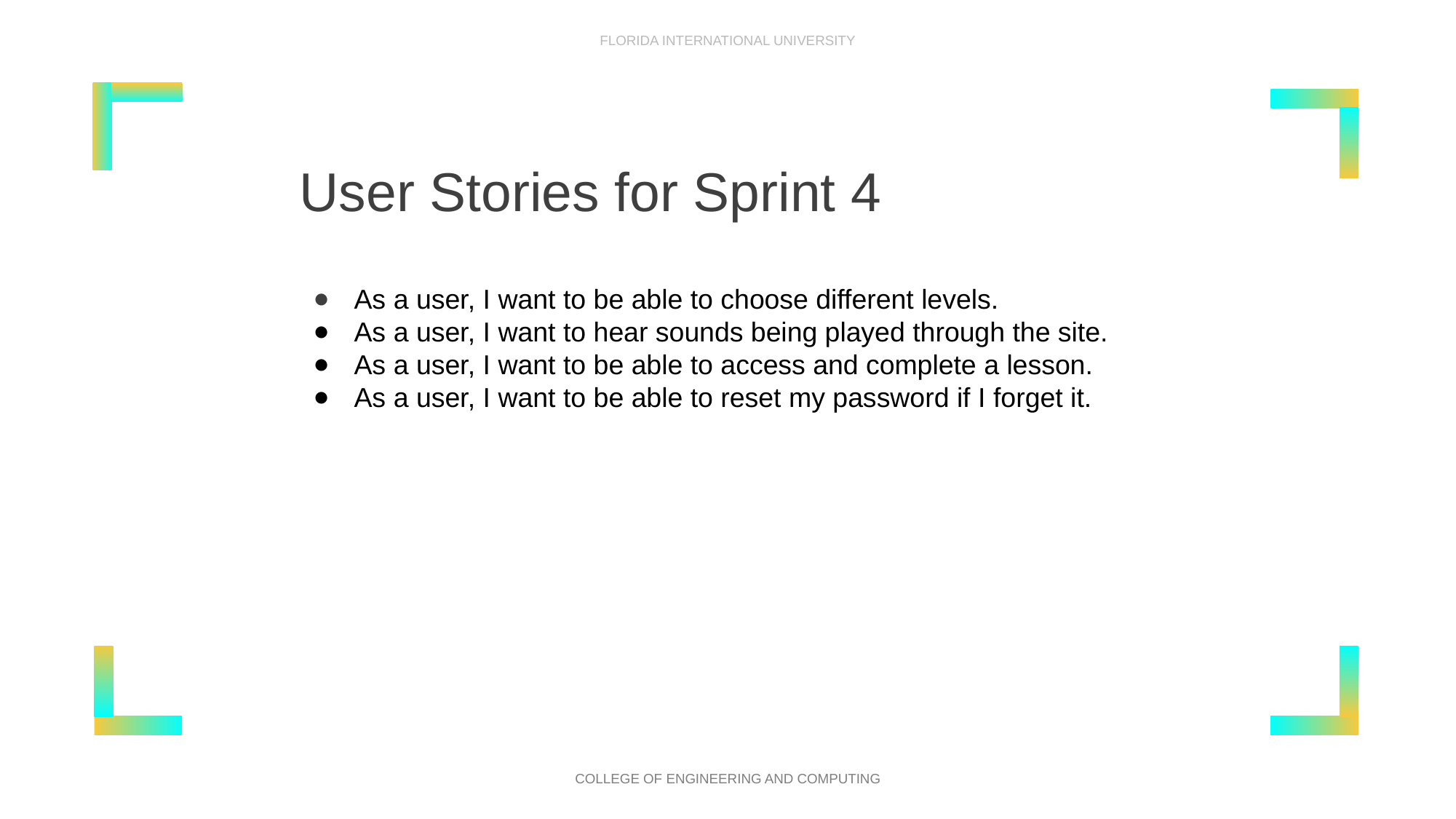

# User Stories for Sprint 4
As a user, I want to be able to choose different levels.
As a user, I want to hear sounds being played through the site.
As a user, I want to be able to access and complete a lesson.
As a user, I want to be able to reset my password if I forget it.